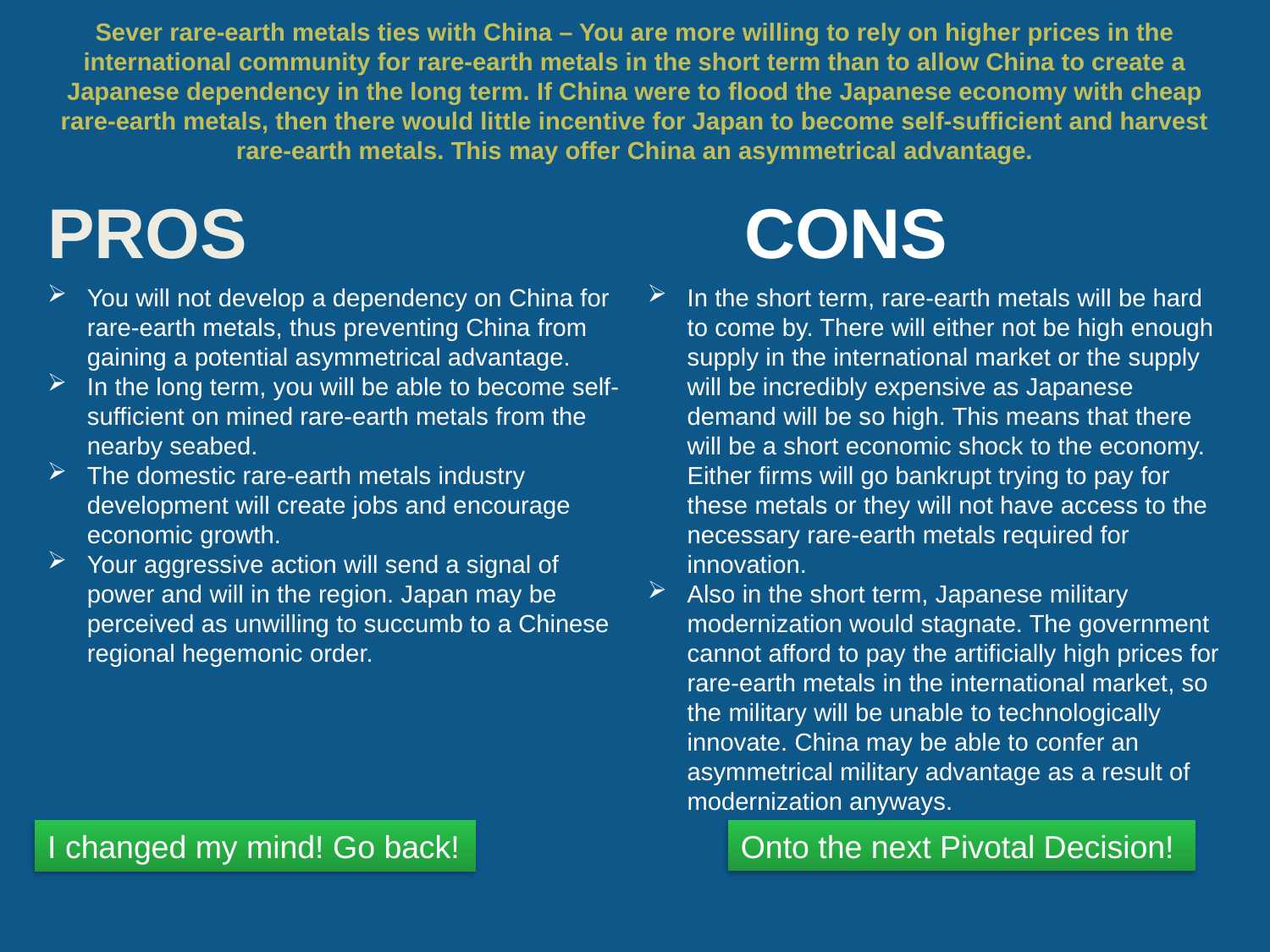

# Sever rare-earth metals ties with China – You are more willing to rely on higher prices in the international community for rare-earth metals in the short term than to allow China to create a Japanese dependency in the long term. If China were to flood the Japanese economy with cheap rare-earth metals, then there would little incentive for Japan to become self-sufficient and harvest rare-earth metals. This may offer China an asymmetrical advantage.
You will not develop a dependency on China for rare-earth metals, thus preventing China from gaining a potential asymmetrical advantage.
In the long term, you will be able to become self-sufficient on mined rare-earth metals from the nearby seabed.
The domestic rare-earth metals industry development will create jobs and encourage economic growth.
Your aggressive action will send a signal of power and will in the region. Japan may be perceived as unwilling to succumb to a Chinese regional hegemonic order.
In the short term, rare-earth metals will be hard to come by. There will either not be high enough supply in the international market or the supply will be incredibly expensive as Japanese demand will be so high. This means that there will be a short economic shock to the economy. Either firms will go bankrupt trying to pay for these metals or they will not have access to the necessary rare-earth metals required for innovation.
Also in the short term, Japanese military modernization would stagnate. The government cannot afford to pay the artificially high prices for rare-earth metals in the international market, so the military will be unable to technologically innovate. China may be able to confer an asymmetrical military advantage as a result of modernization anyways.